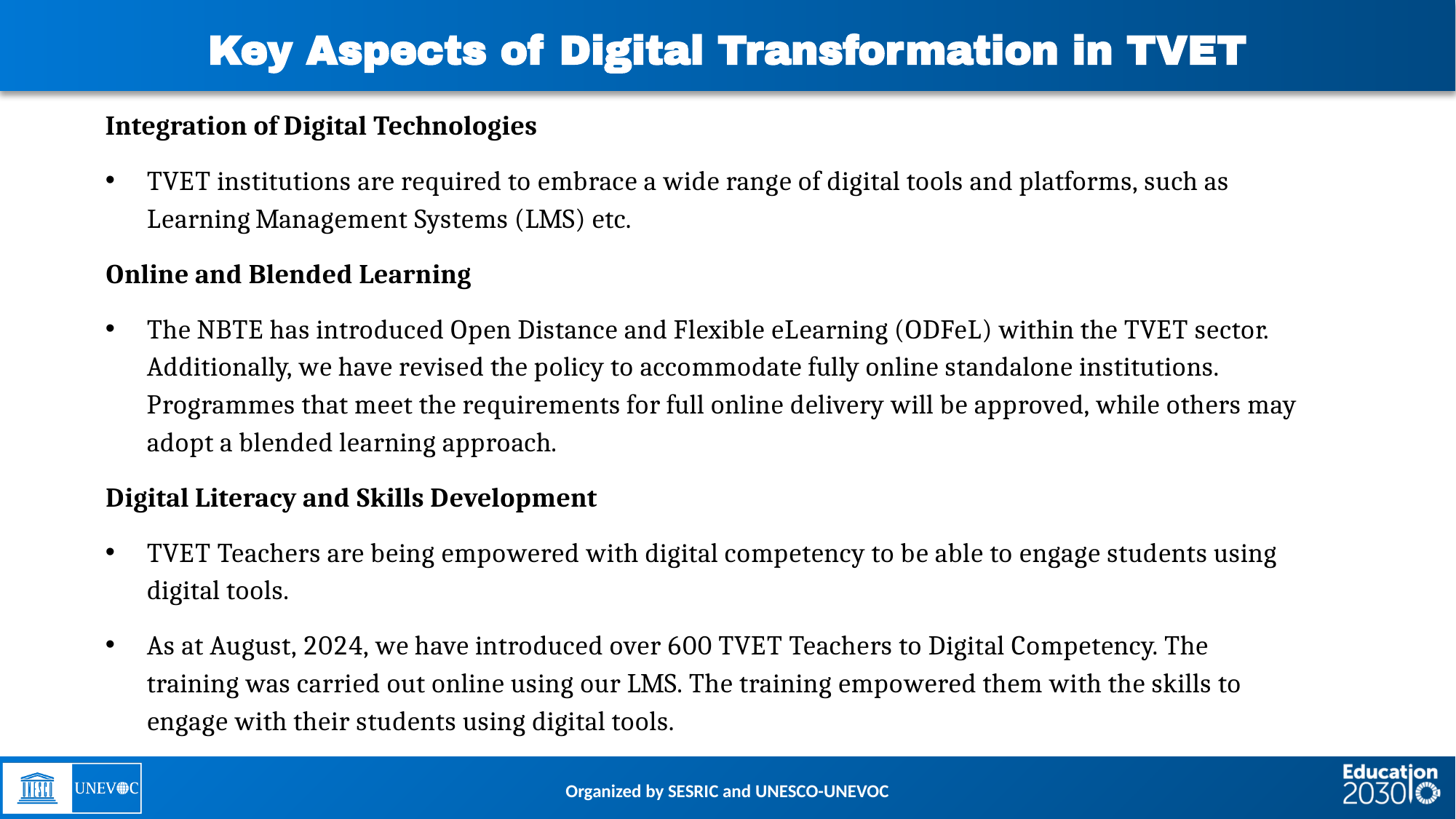

# Key Aspects of Digital Transformation in TVET
Integration of Digital Technologies
TVET institutions are required to embrace a wide range of digital tools and platforms, such as Learning Management Systems (LMS) etc.
Online and Blended Learning
The NBTE has introduced Open Distance and Flexible eLearning (ODFeL) within the TVET sector. Additionally, we have revised the policy to accommodate fully online standalone institutions. Programmes that meet the requirements for full online delivery will be approved, while others may adopt a blended learning approach.
Digital Literacy and Skills Development
TVET Teachers are being empowered with digital competency to be able to engage students using digital tools.
As at August, 2024, we have introduced over 600 TVET Teachers to Digital Competency. The training was carried out online using our LMS. The training empowered them with the skills to engage with their students using digital tools.